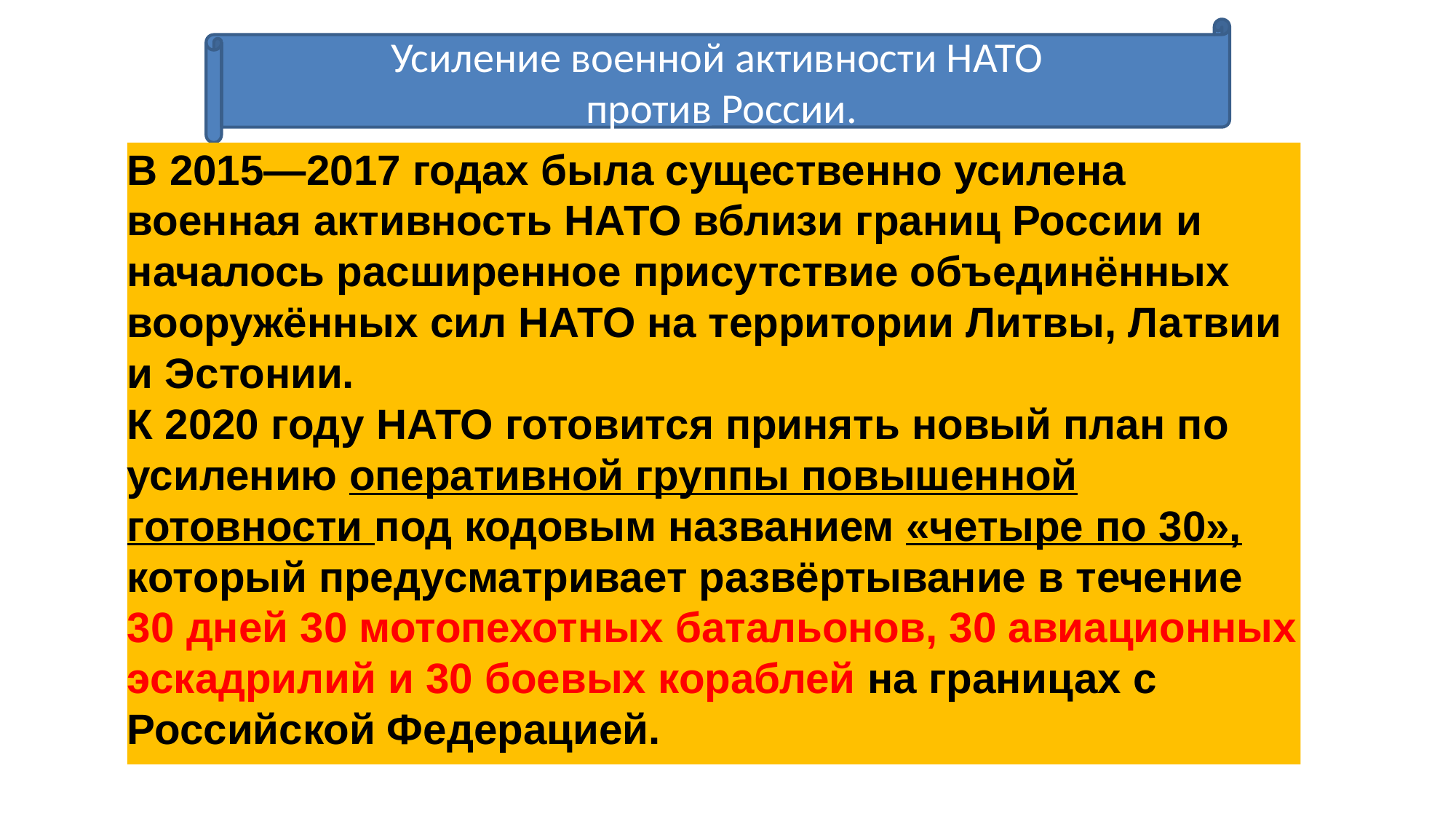

Усиление военной активности НАТО
против России.
В 2015—2017 годах была существенно усилена военная активность НАТО вблизи границ России и началось расширенное присутствие объединённых вооружённых сил НАТО на территории Литвы, Латвии и Эстонии.
К 2020 году НАТО готовится принять новый план по усилению оперативной группы повышенной готовности под кодовым названием «четыре по 30», который предусматривает развёртывание в течение 30 дней 30 мотопехотных батальонов, 30 авиационных эскадрилий и 30 боевых кораблей на границах с Российской Федерацией.